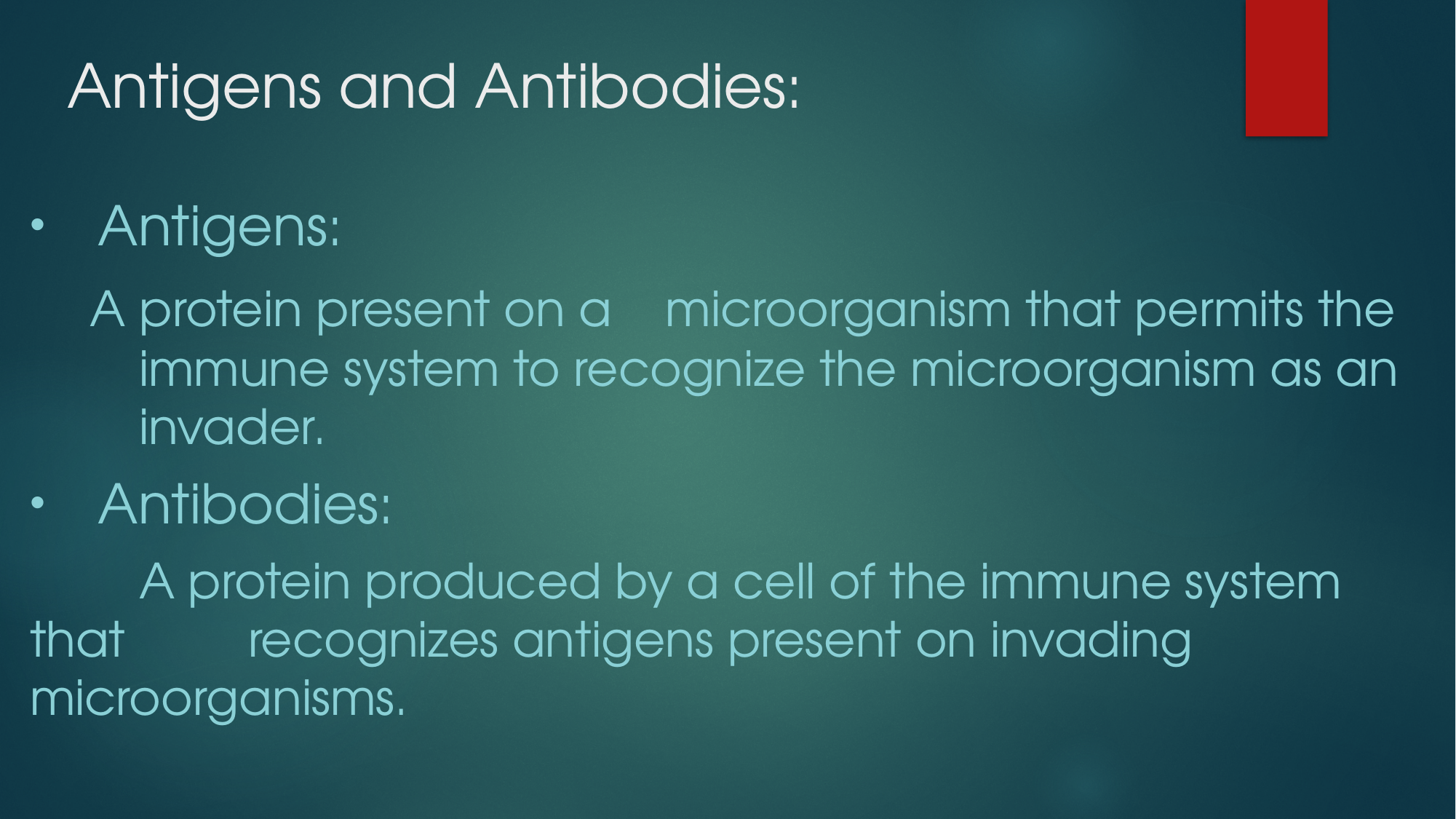

# Antigens and Antibodies:
Antigens:
    A protein present on a    microorganism that permits the   	immune system to recognize the microorganism as an 	invader.
Antibodies:
	A protein produced by a cell of the immune system that 	recognizes antigens present on invading 	microorganisms.